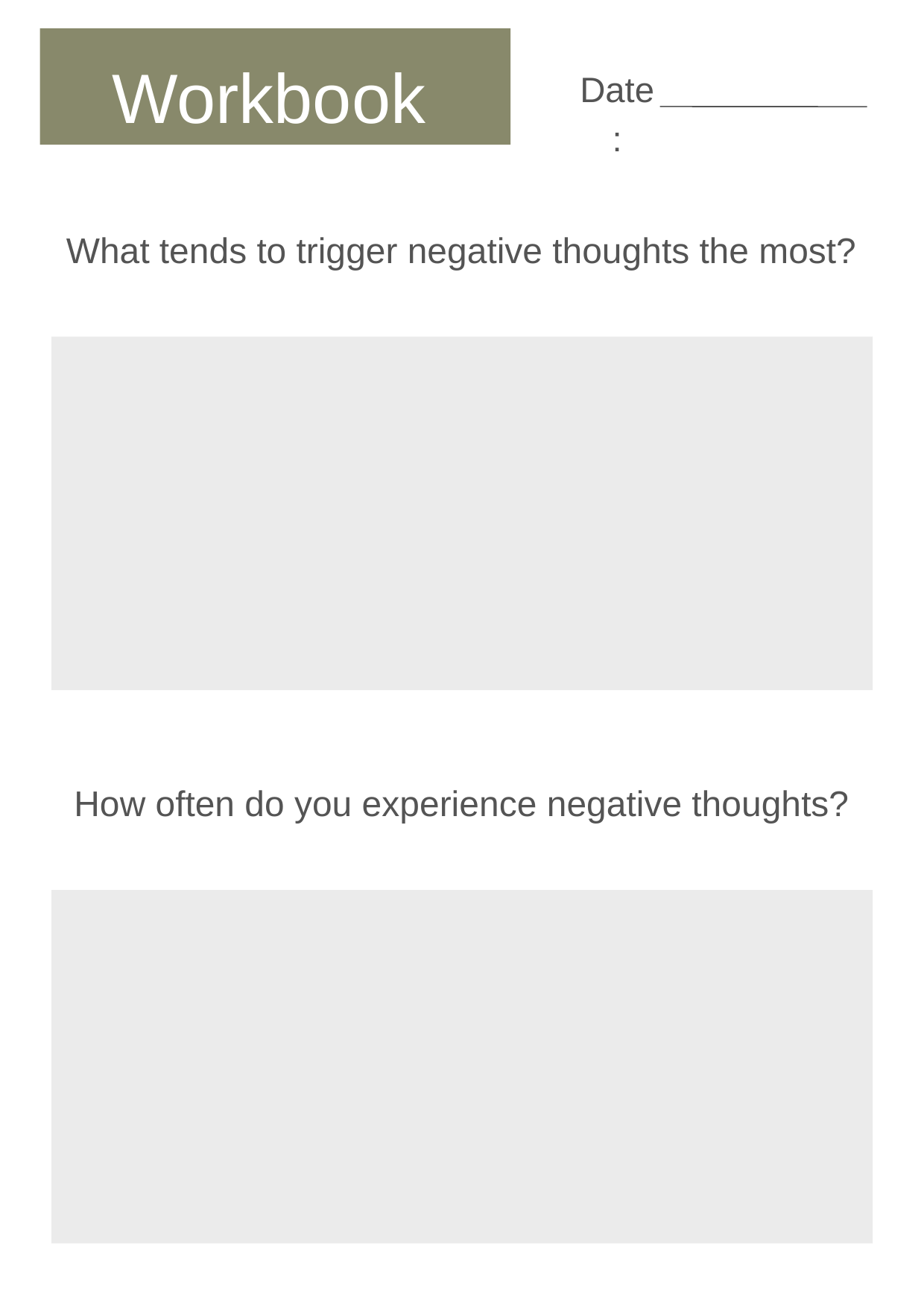

Workbook
Date:

What tends to trigger negative thoughts the most?

How often do you experience negative thoughts?